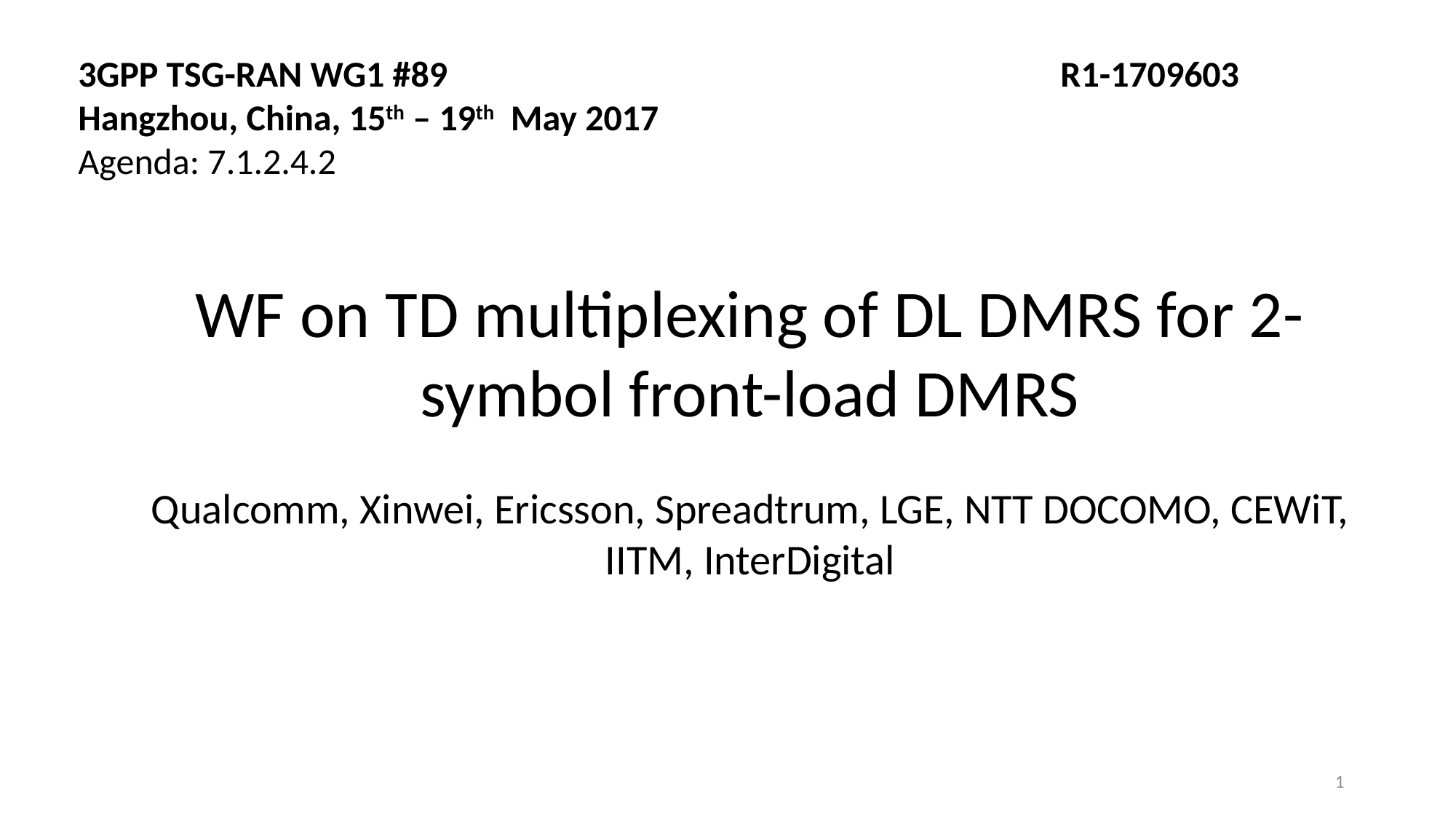

3GPP TSG-RAN WG1 #89						R1-1709603
Hangzhou, China, 15th – 19th  May 2017
Agenda: 7.1.2.4.2
WF on TD multiplexing of DL DMRS for 2-symbol front-load DMRS

Qualcomm, Xinwei, Ericsson, Spreadtrum, LGE, NTT DOCOMO, CEWiT, IITM, InterDigital
1